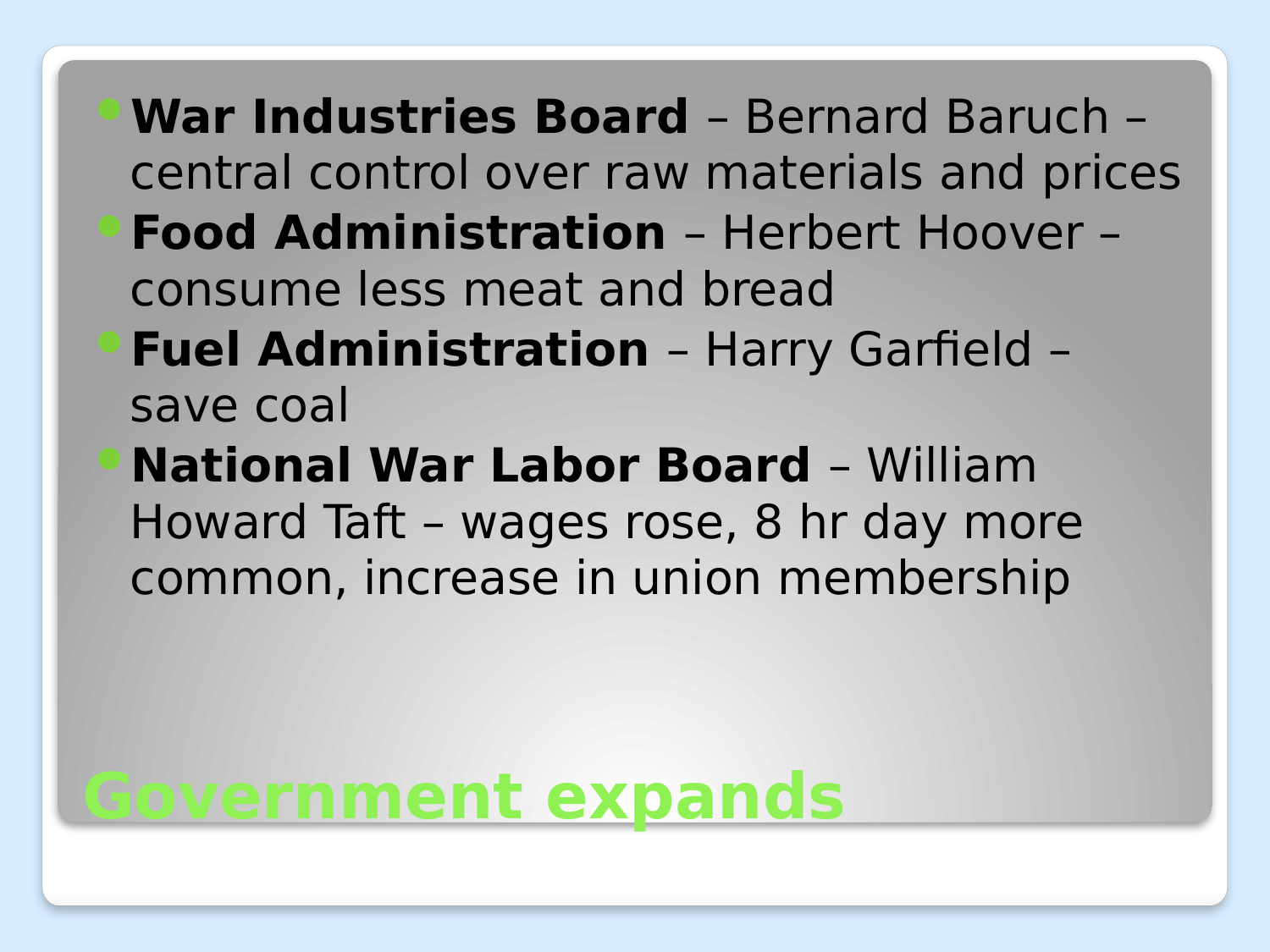

War Industries Board – Bernard Baruch – central control over raw materials and prices
Food Administration – Herbert Hoover – consume less meat and bread
Fuel Administration – Harry Garfield – save coal
National War Labor Board – William Howard Taft – wages rose, 8 hr day more common, increase in union membership
# Government expands